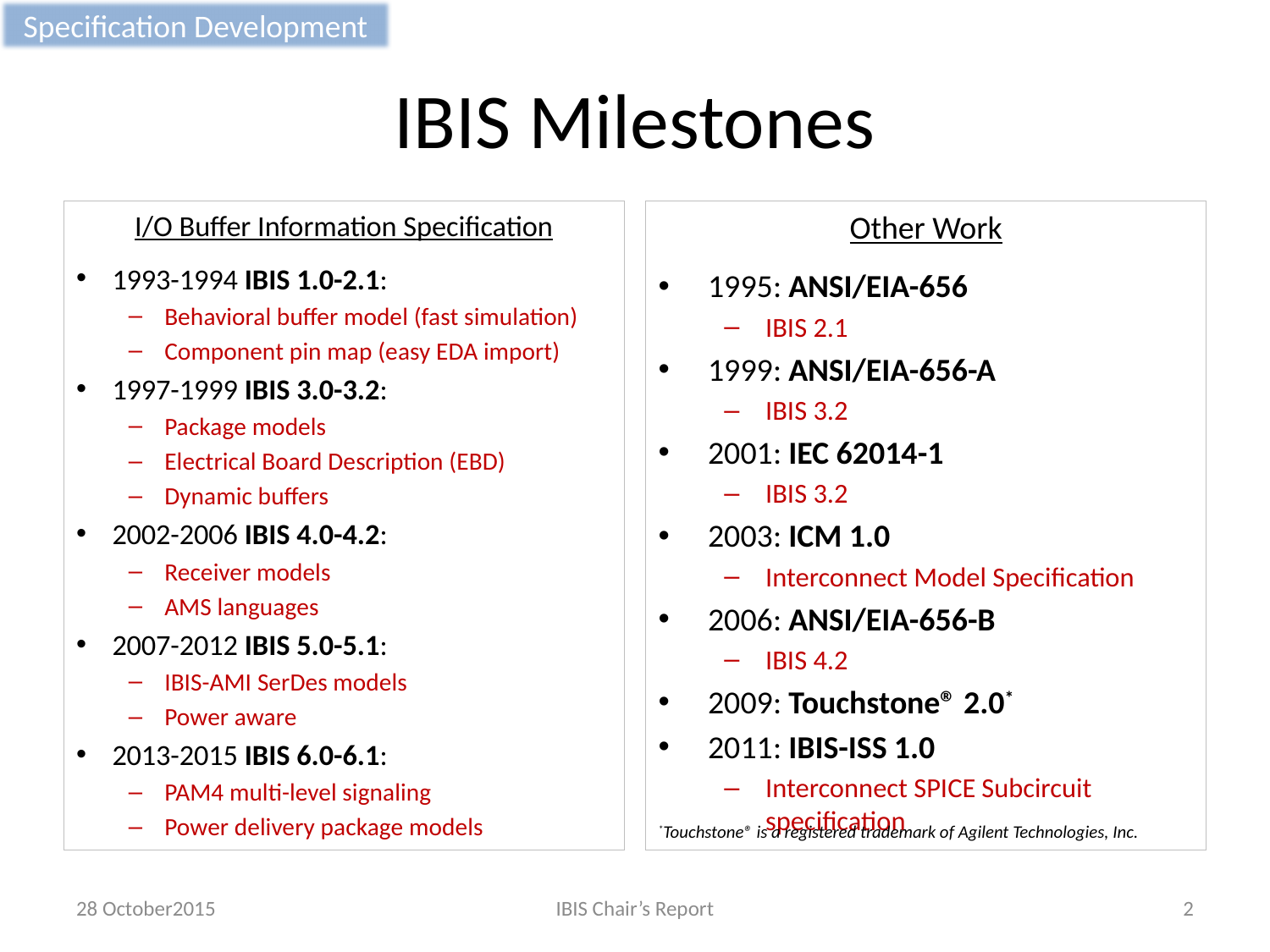

Specification Development
# IBIS Milestones
I/O Buffer Information Specification
1993-1994 IBIS 1.0-2.1:
Behavioral buffer model (fast simulation)
Component pin map (easy EDA import)
1997-1999 IBIS 3.0-3.2:
Package models
Electrical Board Description (EBD)
Dynamic buffers
2002-2006 IBIS 4.0-4.2:
Receiver models
AMS languages
2007-2012 IBIS 5.0-5.1:
IBIS-AMI SerDes models
Power aware
2013-2015 IBIS 6.0-6.1:
PAM4 multi-level signaling
Power delivery package models
Other Work
1995: ANSI/EIA-656
IBIS 2.1
1999: ANSI/EIA-656-A
IBIS 3.2
2001: IEC 62014-1
IBIS 3.2
2003: ICM 1.0
Interconnect Model Specification
2006: ANSI/EIA-656-B
IBIS 4.2
2009: Touchstone® 2.0*
2011: IBIS-ISS 1.0
Interconnect SPICE Subcircuit specification

*Touchstone® is a registered trademark of Agilent Technologies, Inc.
28 October2015
IBIS Chair’s Report
2